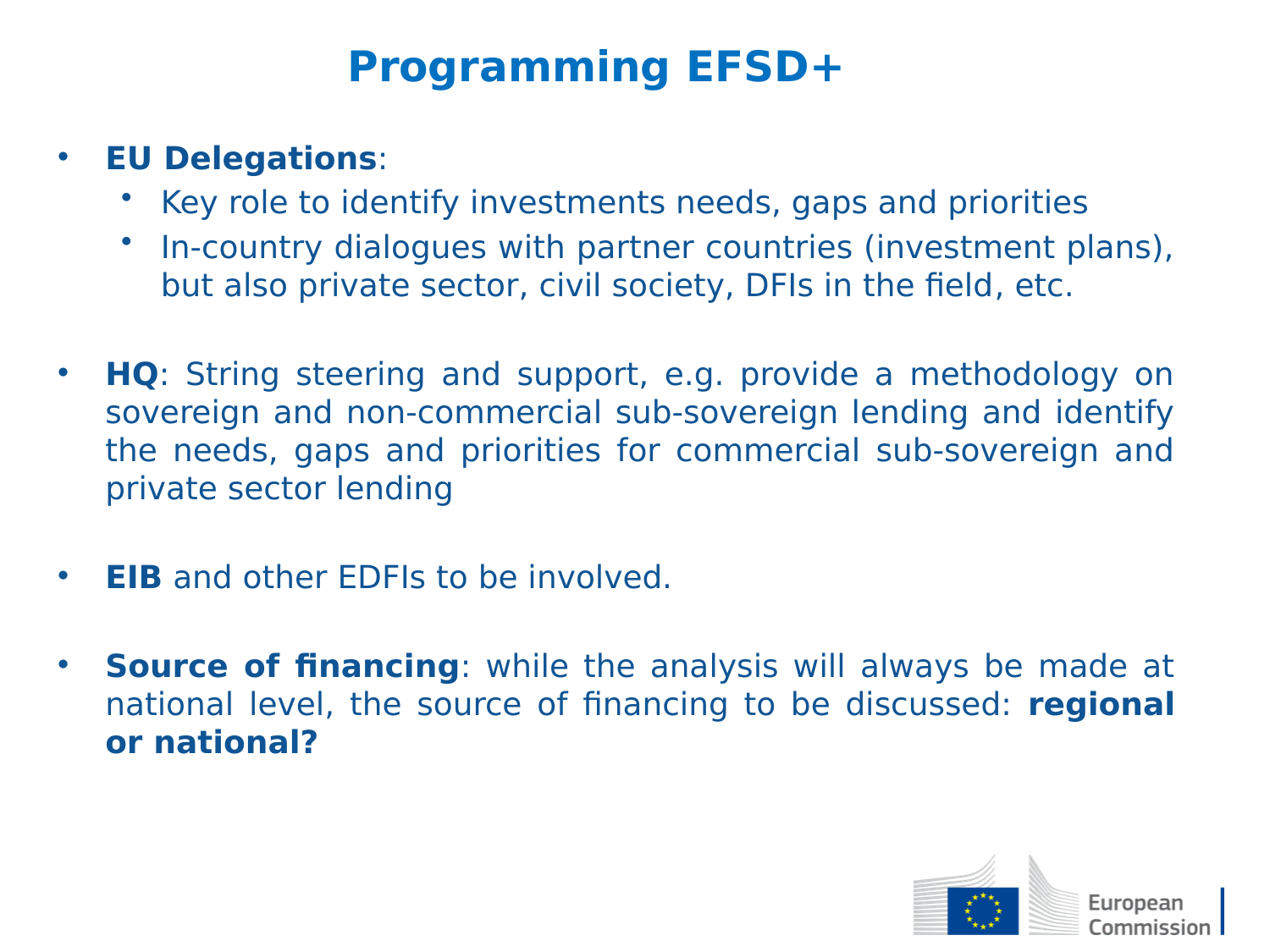

# Programming EFSD+
EU Delegations:
Key role to identify investments needs, gaps and priorities
In-country dialogues with partner countries (investment plans), but also private sector, civil society, DFIs in the field, etc.

HQ: String steering and support, e.g. provide a methodology on sovereign and non-commercial sub-sovereign lending and identify the needs, gaps and priorities for commercial sub-sovereign and private sector lending

EIB and other EDFIs to be involved.

Source of financing: while the analysis will always be made at national level, the source of financing to be discussed: regional or national?